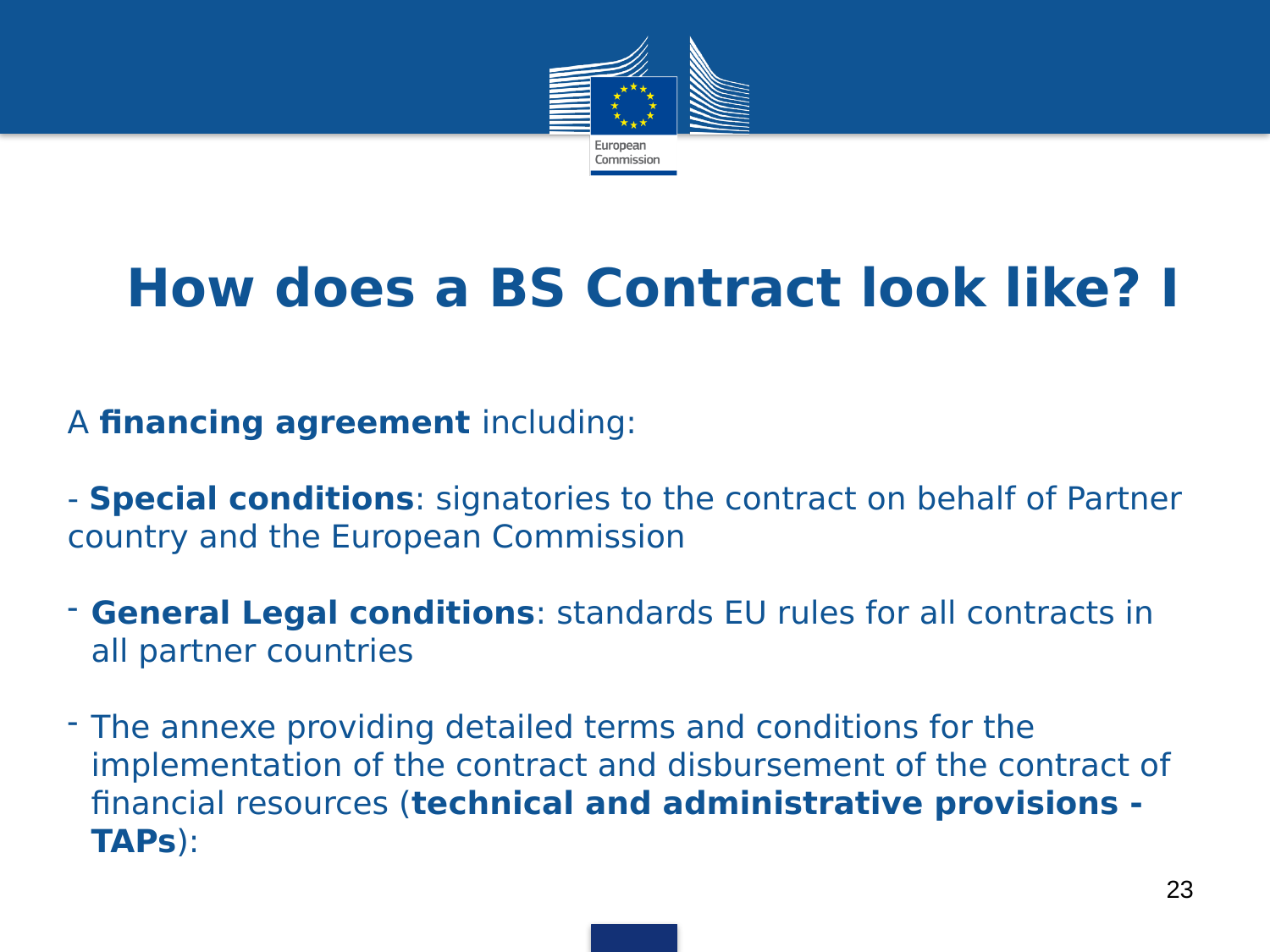

# How does a BS Contract look like? I
A financing agreement including:

- Special conditions: signatories to the contract on behalf of Partner country and the European Commission

General Legal conditions: standards EU rules for all contracts in all partner countries

The annexe providing detailed terms and conditions for the implementation of the contract and disbursement of the contract of financial resources (technical and administrative provisions -TAPs):
23